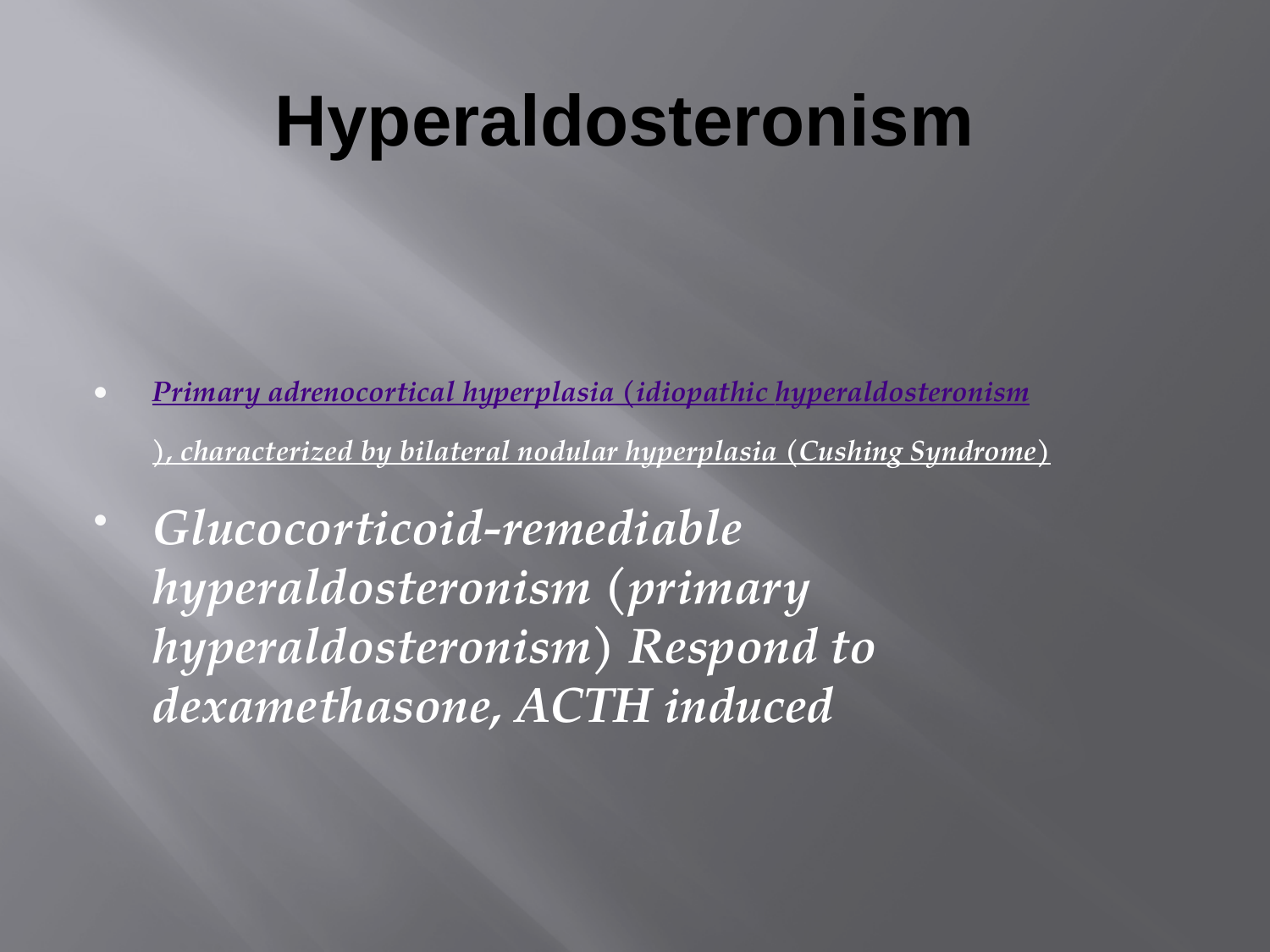

# Hyperaldosteronism

Primary adrenocortical hyperplasia (idiopathic hyperaldosteronism), characterized by bilateral nodular hyperplasia (Cushing Syndrome)
Glucocorticoid-remediable hyperaldosteronism (primary hyperaldosteronism) Respond to dexamethasone, ACTH induced